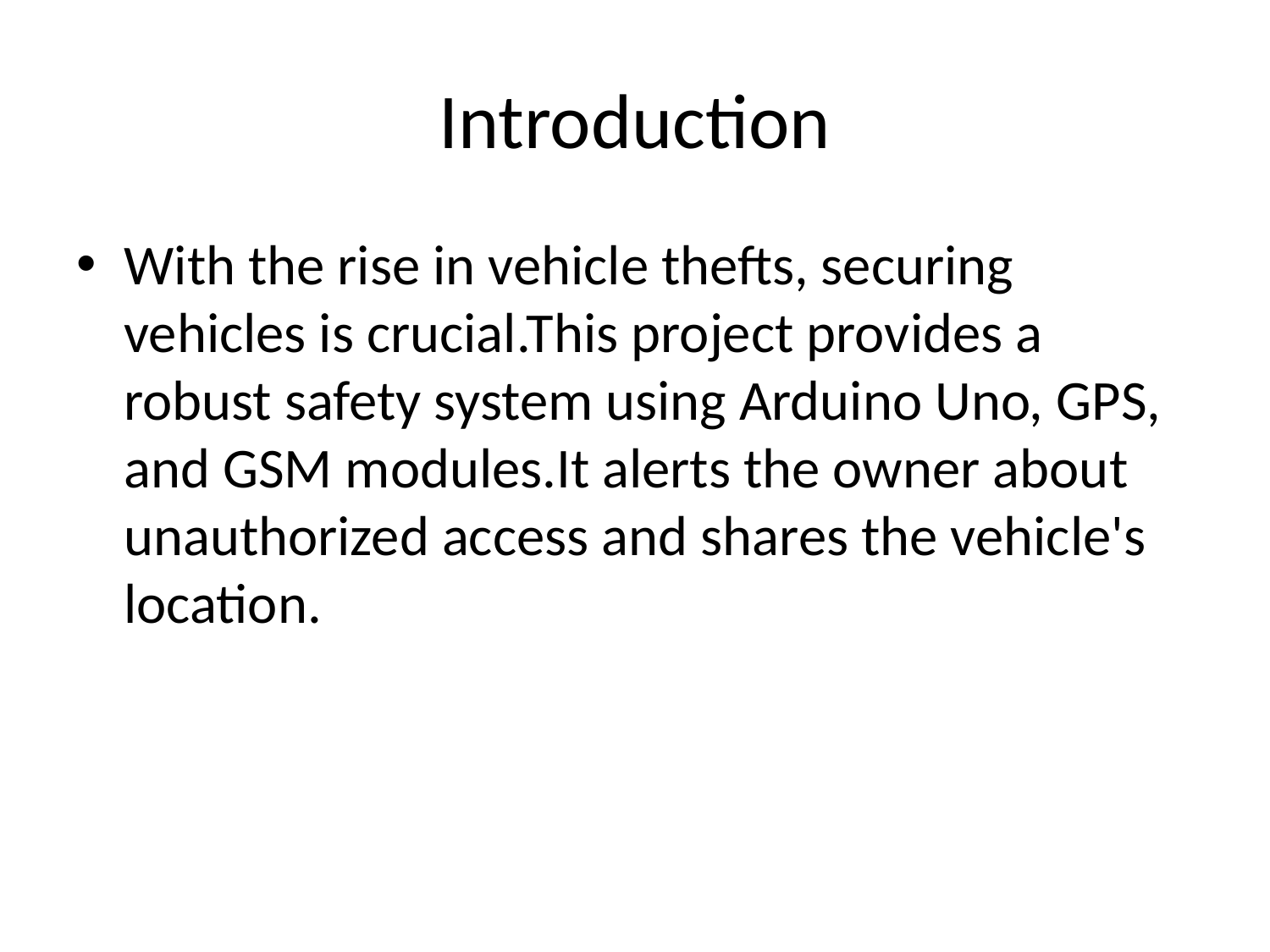

# Introduction
With the rise in vehicle thefts, securing vehicles is crucial.This project provides a robust safety system using Arduino Uno, GPS, and GSM modules.It alerts the owner about unauthorized access and shares the vehicle's location.